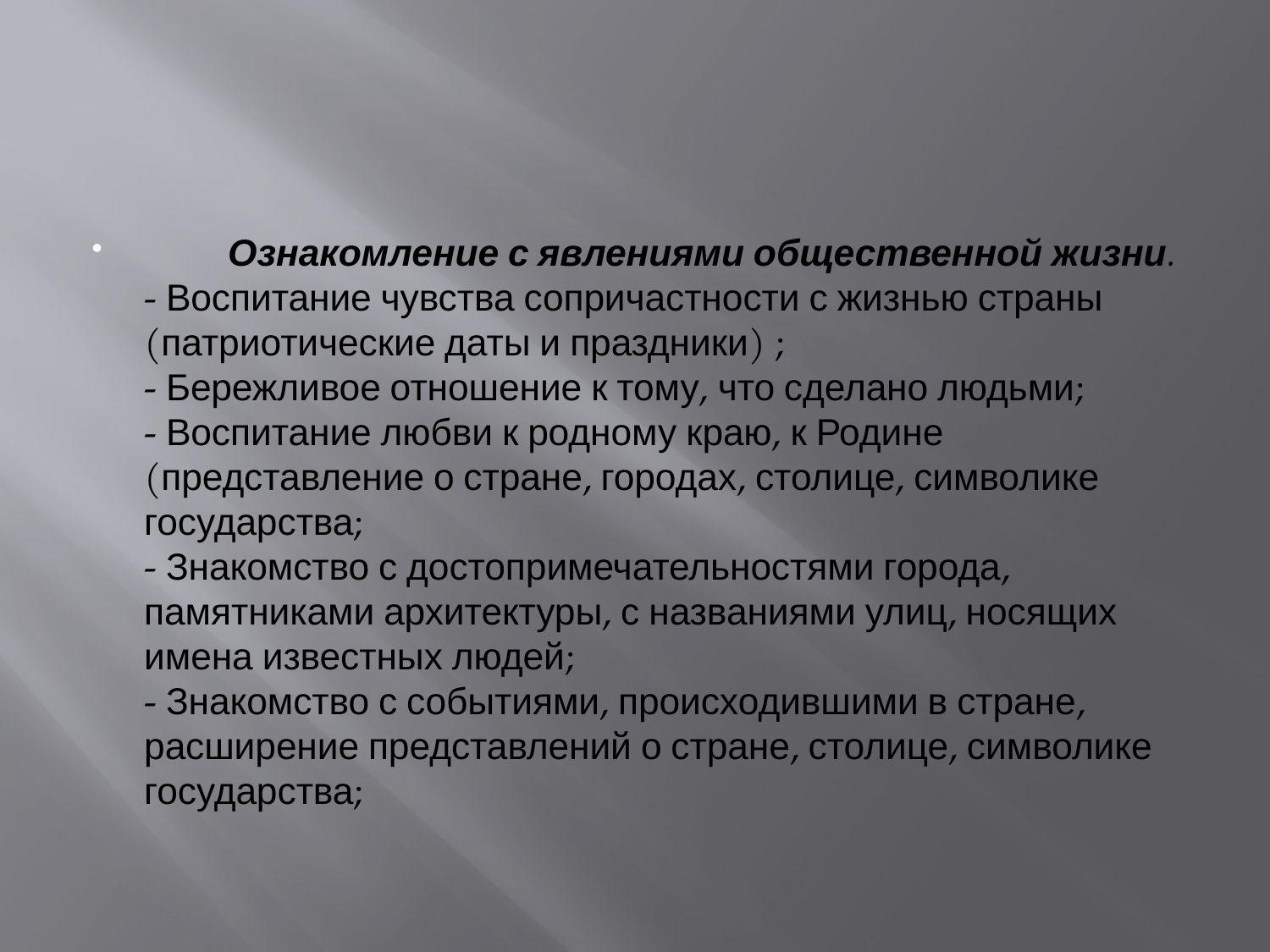

#
         Ознакомление с явлениями общественной жизни. 
- Воспитание чувства сопричастности с жизнью страны (патриотические даты и праздники) ;
- Бережливое отношение к тому, что сделано людьми;
- Воспитание любви к родному краю, к Родине (представление о стране, городах, столице, символике государства;
- Знакомство с достопримечательностями города, памятниками архитектуры, с названиями улиц, носящих имена известных людей;
- Знакомство с событиями, происходившими в стране, расширение представлений о стране, столице, символике государства;